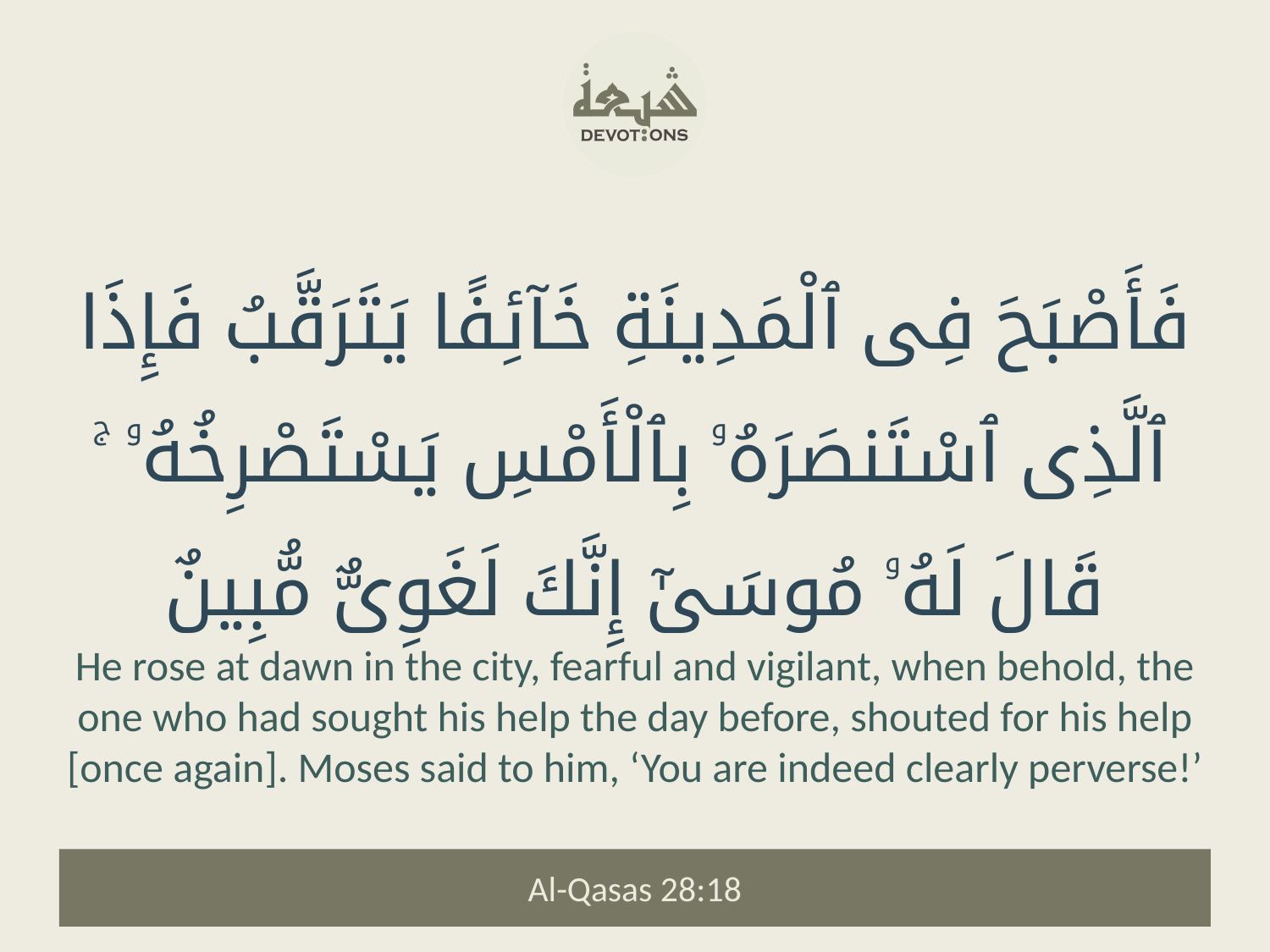

فَأَصْبَحَ فِى ٱلْمَدِينَةِ خَآئِفًا يَتَرَقَّبُ فَإِذَا ٱلَّذِى ٱسْتَنصَرَهُۥ بِٱلْأَمْسِ يَسْتَصْرِخُهُۥ ۚ قَالَ لَهُۥ مُوسَىٰٓ إِنَّكَ لَغَوِىٌّ مُّبِينٌ
He rose at dawn in the city, fearful and vigilant, when behold, the one who had sought his help the day before, shouted for his help [once again]. Moses said to him, ‘You are indeed clearly perverse!’
Al-Qasas 28:18